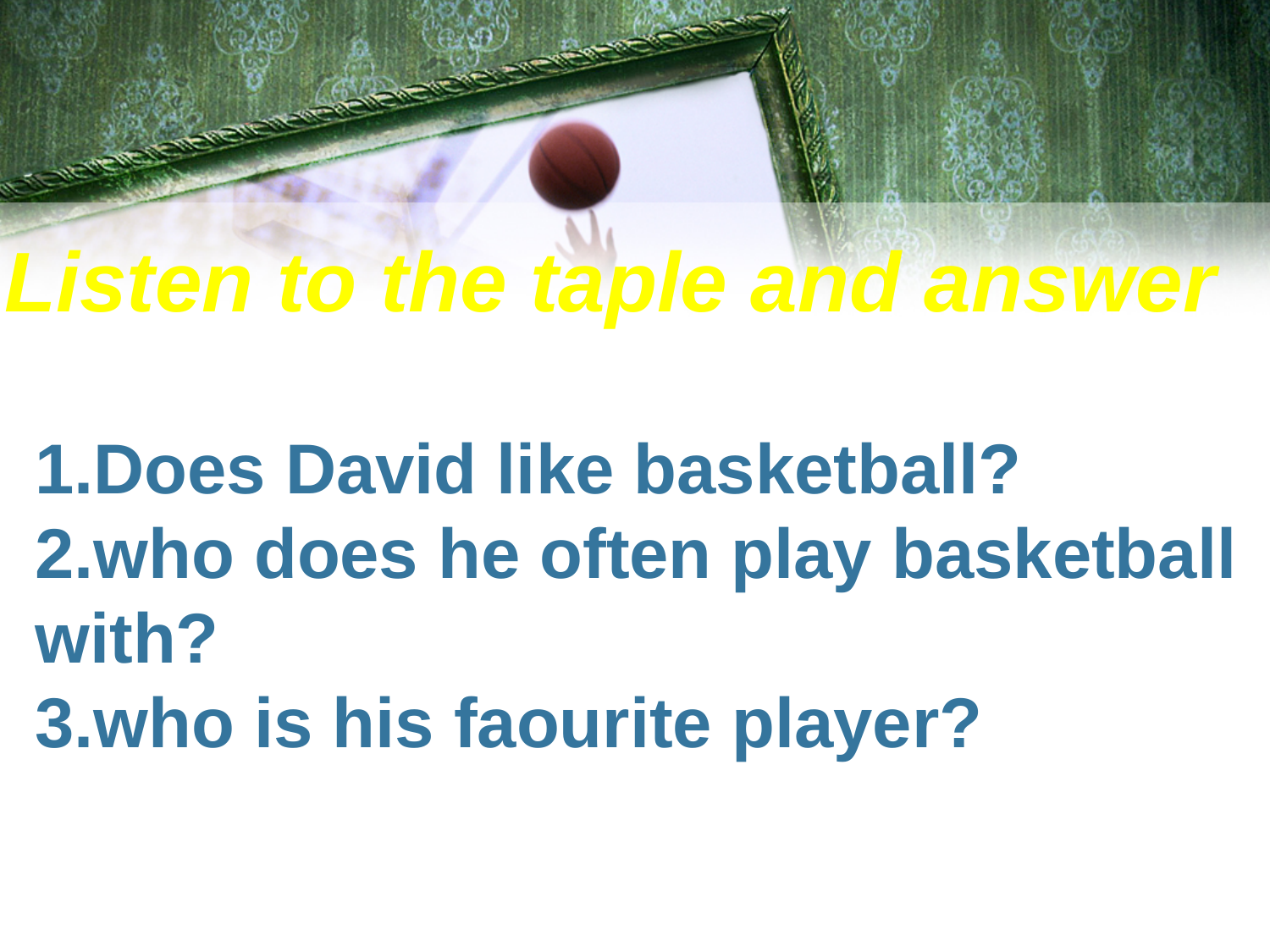

Listen to the taple and answer
1.Does David like basketball?
2.who does he often play basketball with?
3.who is his faourite player?